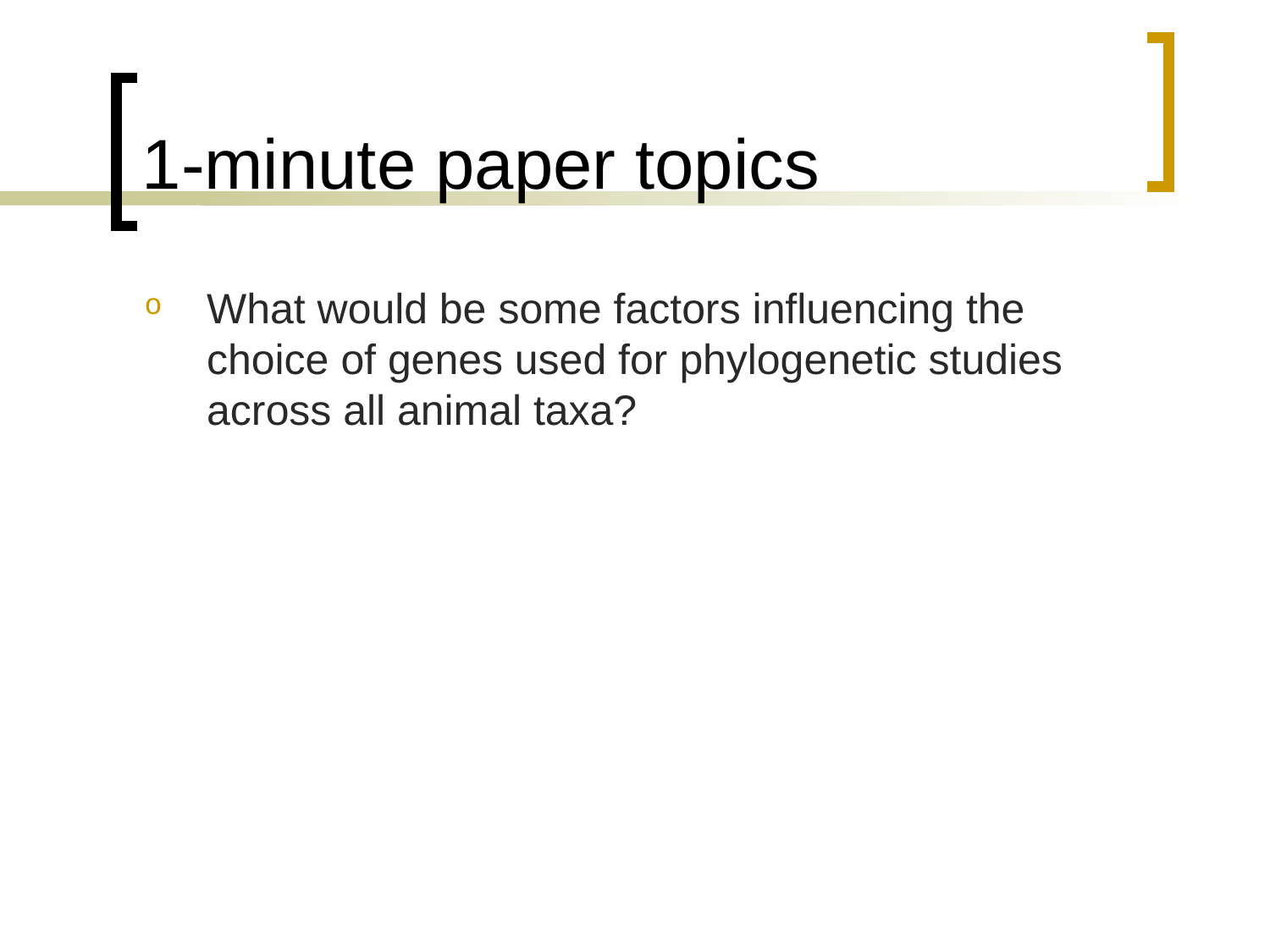

# 1-minute paper topics
What would be some factors influencing the choice of genes used for phylogenetic studies across all animal taxa?